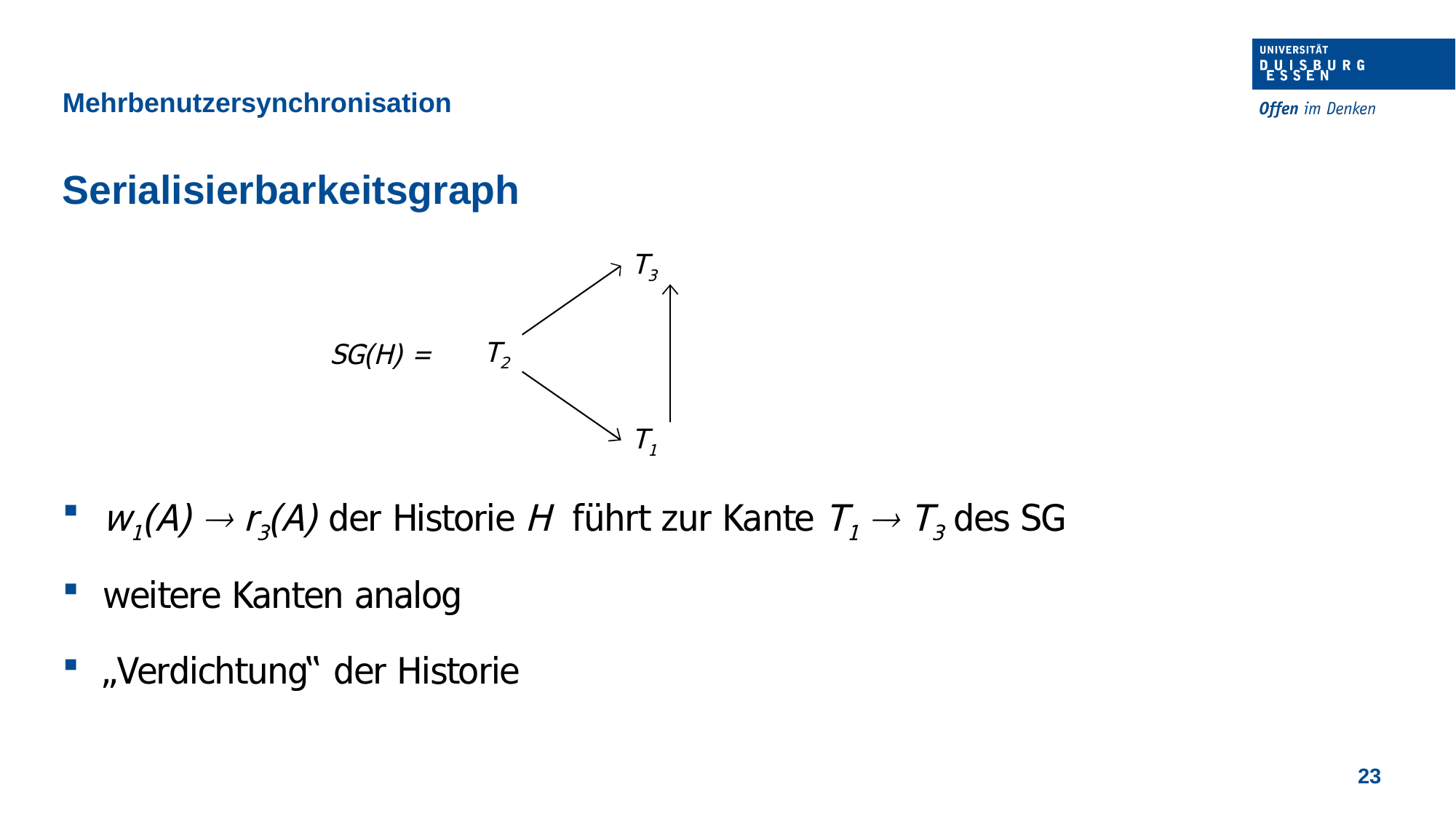

Mehrbenutzersynchronisation
Serialisierbarkeitsgraph
T3
SG(H) =
T2
T1
w1(A) → r3(A) der Historie H  führt zur Kante T1 → T3 des SG
weitere Kanten analog
„Verdichtung“ der Historie
23